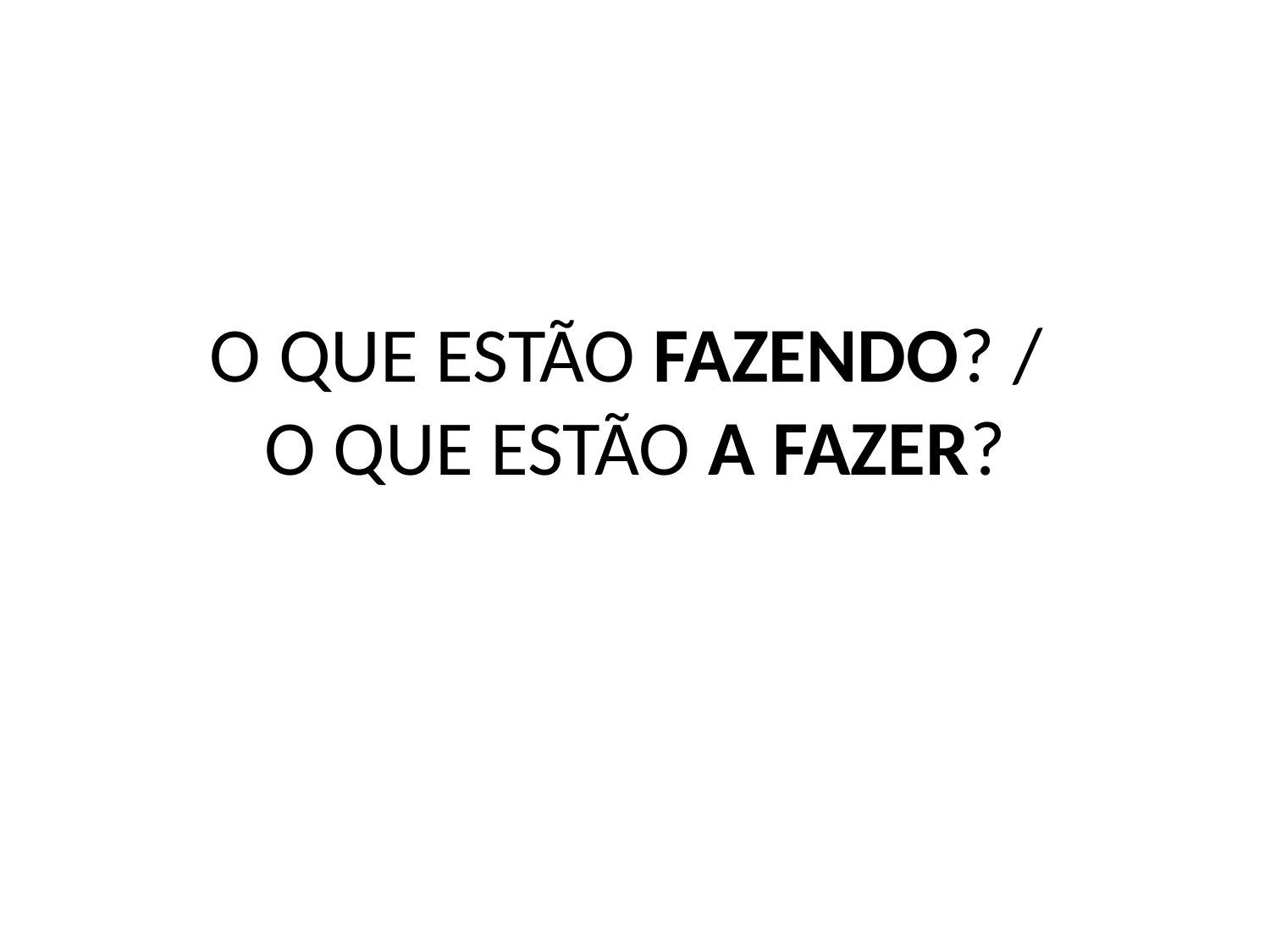

# O QUE ESTÃO FAZENDO? / O QUE ESTÃO A FAZER?